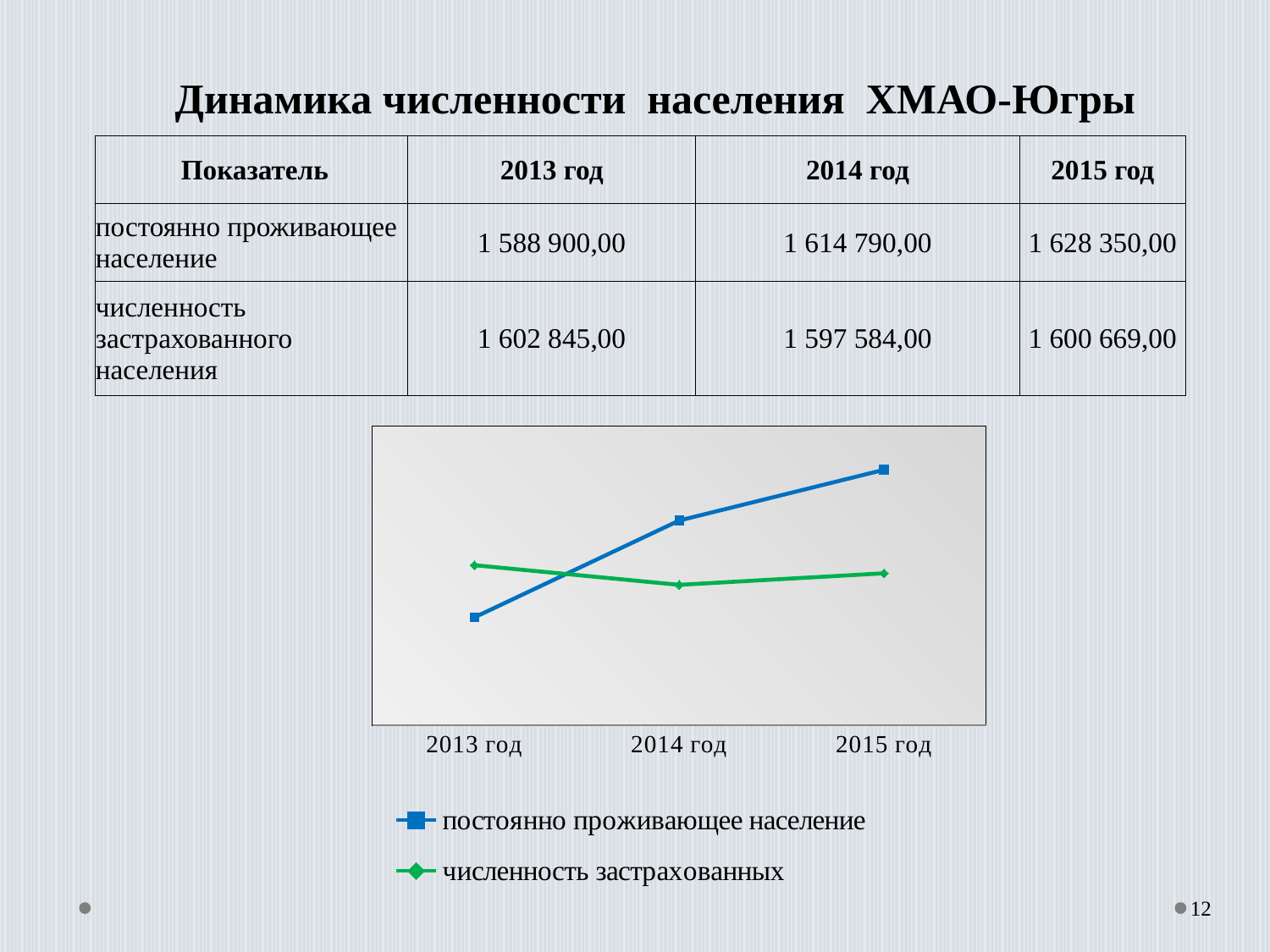

# Динамика численности  населения  ХМАО-Югры
| Показатель | 2013 год | 2014 год | 2015 год |
| --- | --- | --- | --- |
| постоянно проживающее население | 1 588 900,00 | 1 614 790,00 | 1 628 350,00 |
| численность застрахованного населения | 1 602 845,00 | 1 597 584,00 | 1 600 669,00 |

### Chart

| Category | постоянно проживающее население | численность застрахованных |
|---|---|---|
| 2013 год | 1588900.0 | 1602845.0 |
| 2014 год | 1614790.0 | 1597584.0 |
| 2015 год | 1628350.0 | 1600669.0 |
12